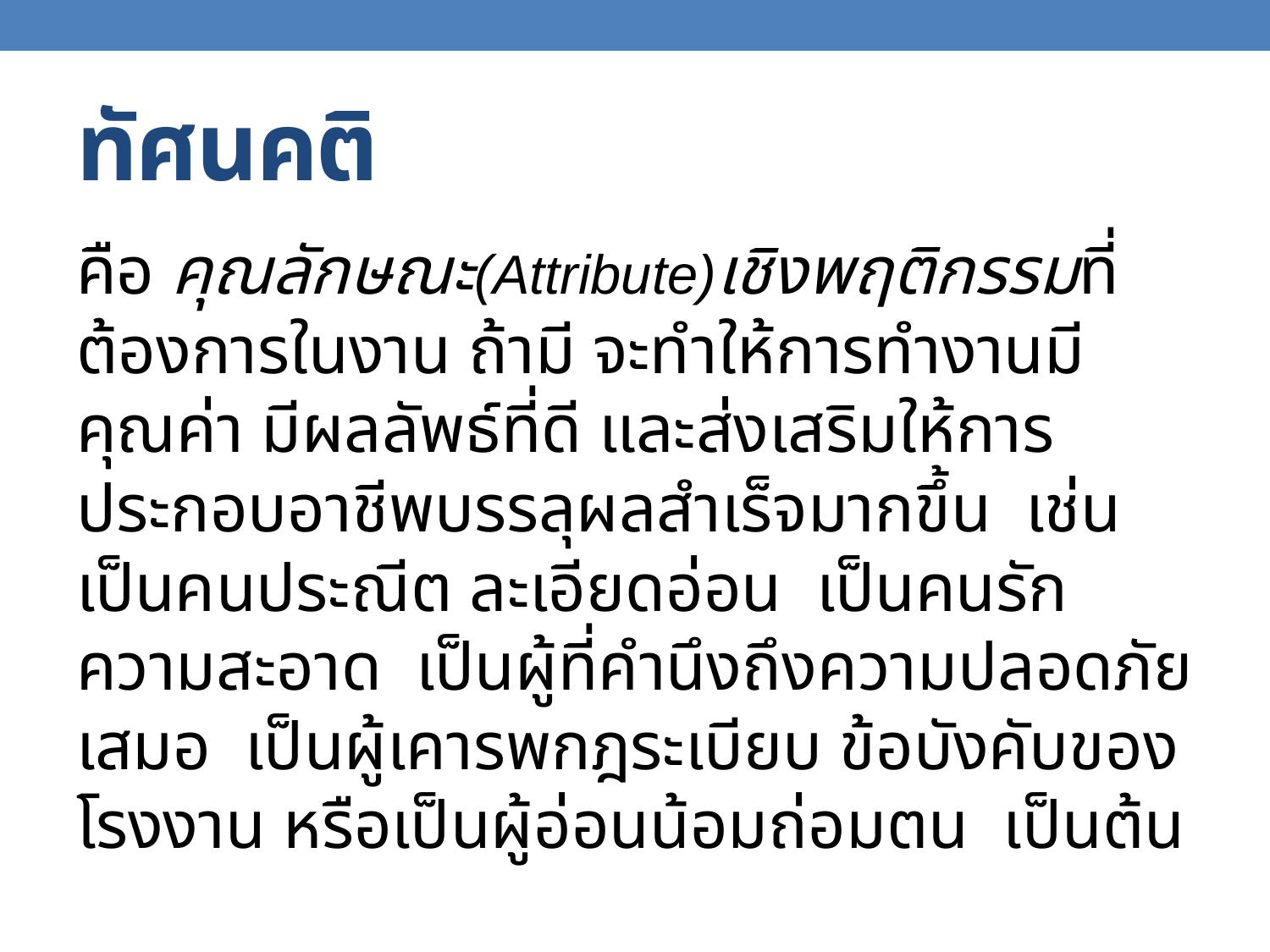

# ทัศนคติ
คือ คุณลักษณะ(Attribute)เชิงพฤติกรรมที่ต้องการในงาน ถ้ามี จะทำให้การทำงานมีคุณค่า มีผลลัพธ์ที่ดี และส่งเสริมให้การประกอบอาชีพบรรลุผลสำเร็จมากขึ้น  เช่น เป็นคนประณีต ละเอียดอ่อน  เป็นคนรักความสะอาด  เป็นผู้ที่คำนึงถึงความปลอดภัยเสมอ  เป็นผู้เคารพกฎระเบียบ ข้อบังคับของโรงงาน หรือเป็นผู้อ่อนน้อมถ่อมตน  เป็นต้น